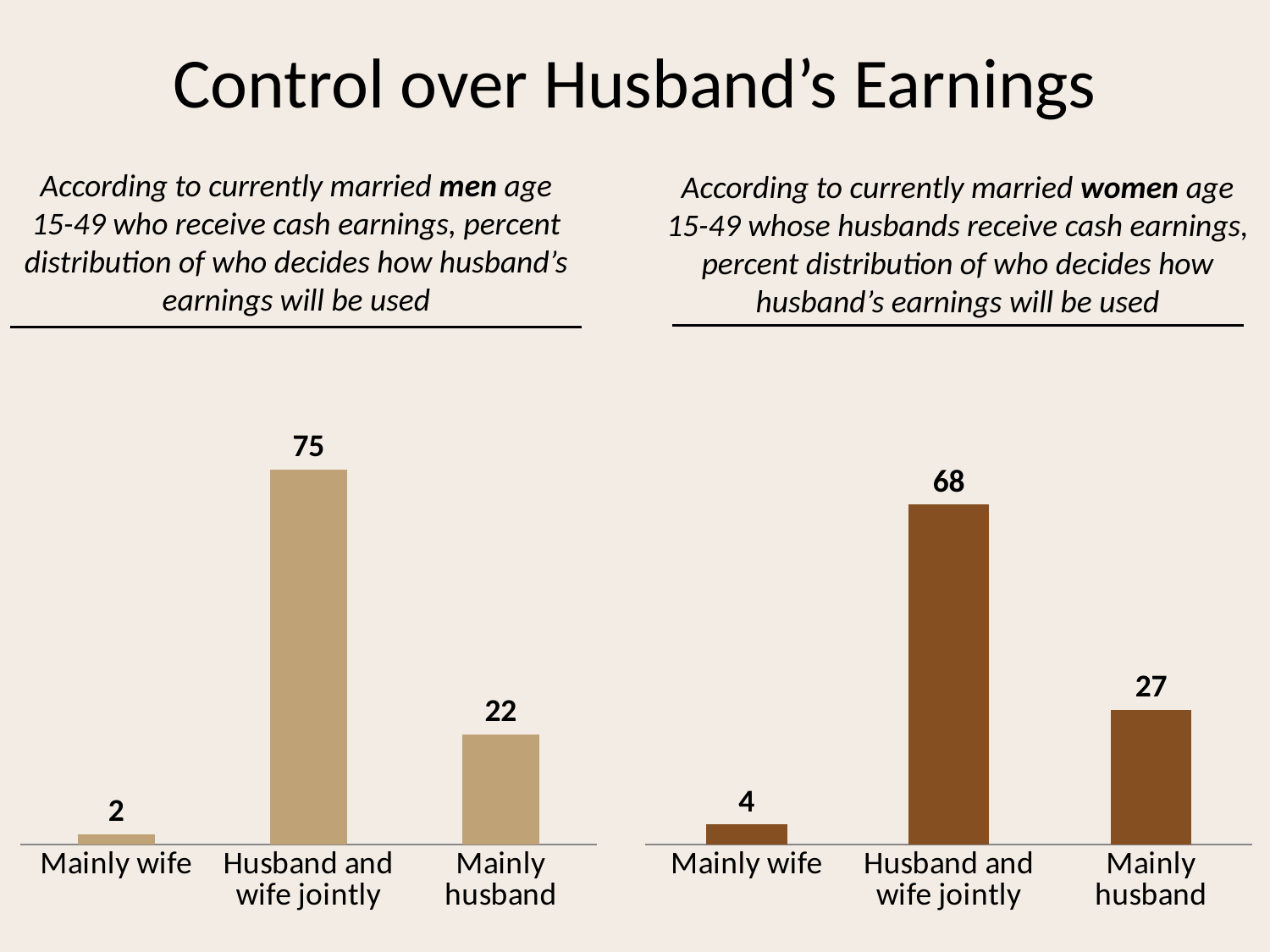

# Control over Husband’s Earnings
According to currently married men age 15-49 who receive cash earnings, percent distribution of who decides how husband’s earnings will be used
According to currently married women age 15-49 whose husbands receive cash earnings, percent distribution of who decides how husband’s earnings will be used

### Chart

| Category | Series 1 |
|---|---|
| Mainly wife | 2.0 |
| Husband and wife jointly | 75.0 |
| Mainly husband | 22.0 |

### Chart

| Category | Series 1 |
|---|---|
| Mainly wife | 4.0 |
| Husband and wife jointly | 68.0 |
| Mainly husband | 27.0 |